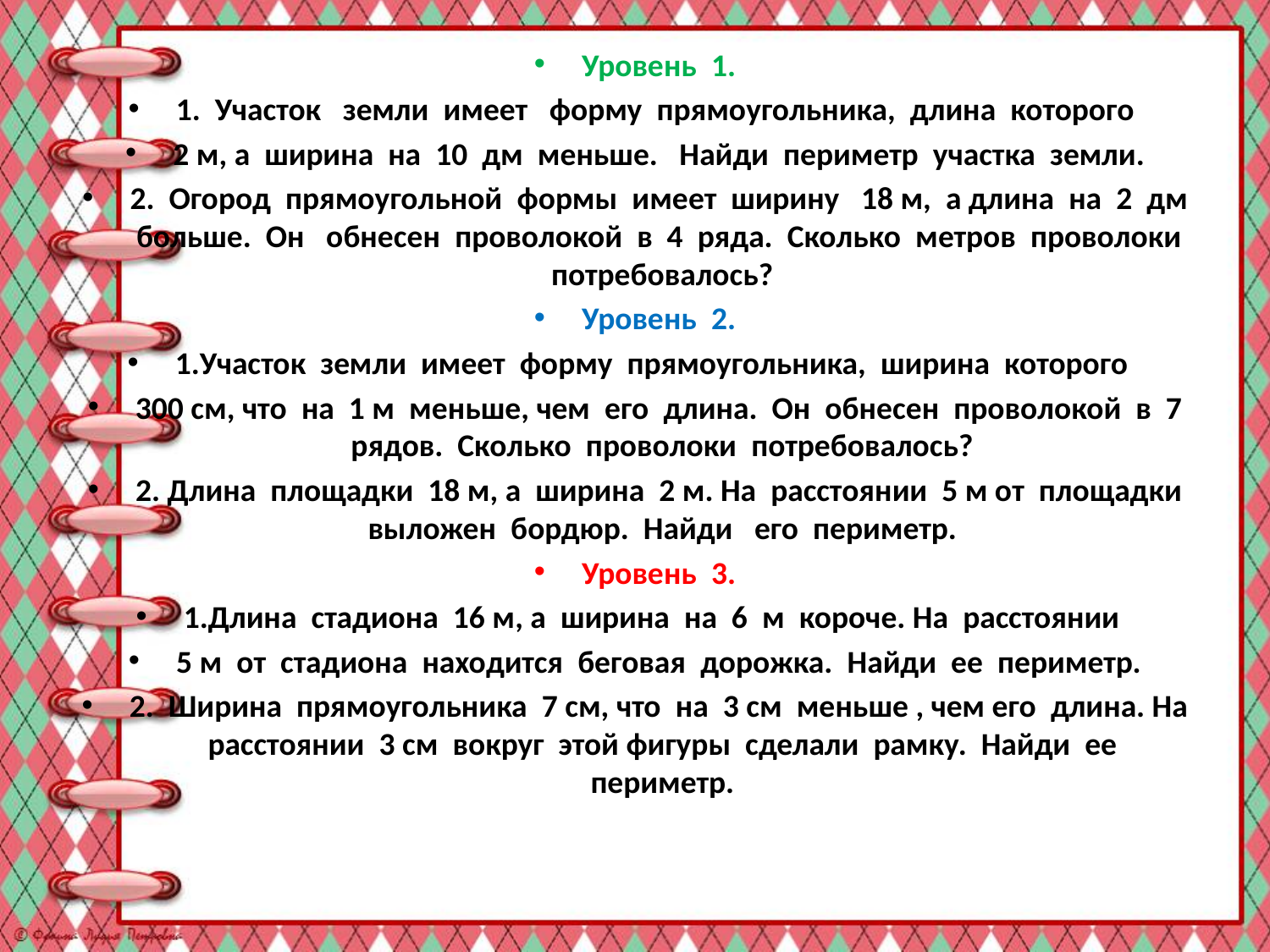

#
Уровень  1.
1.  Участок   земли  имеет   форму  прямоугольника,  длина  которого
2 м, а  ширина  на  10  дм  меньше.   Найди  периметр  участка  земли.
2.  Огород  прямоугольной  формы  имеет  ширину   18 м,  а длина  на  2  дм больше.  Он   обнесен  проволокой  в  4  ряда.  Сколько  метров  проволоки  потребовалось?
Уровень  2.
1.Участок  земли  имеет  форму  прямоугольника,  ширина  которого
300 см, что  на  1 м  меньше, чем  его  длина.  Он  обнесен  проволокой  в  7  рядов.  Сколько  проволоки  потребовалось?
2. Длина  площадки  18 м, а  ширина  2 м. На  расстоянии  5 м от  площадки  выложен  бордюр.  Найди   его  периметр.
Уровень  3.
1.Длина  стадиона  16 м, а  ширина  на  6  м  короче. На  расстоянии
5 м  от  стадиона  находится  беговая  дорожка.  Найди  ее  периметр.
2.  Ширина  прямоугольника  7 см, что  на  3 см  меньше , чем его  длина. На  расстоянии  3 см  вокруг  этой фигуры  сделали  рамку.  Найди  ее  периметр.